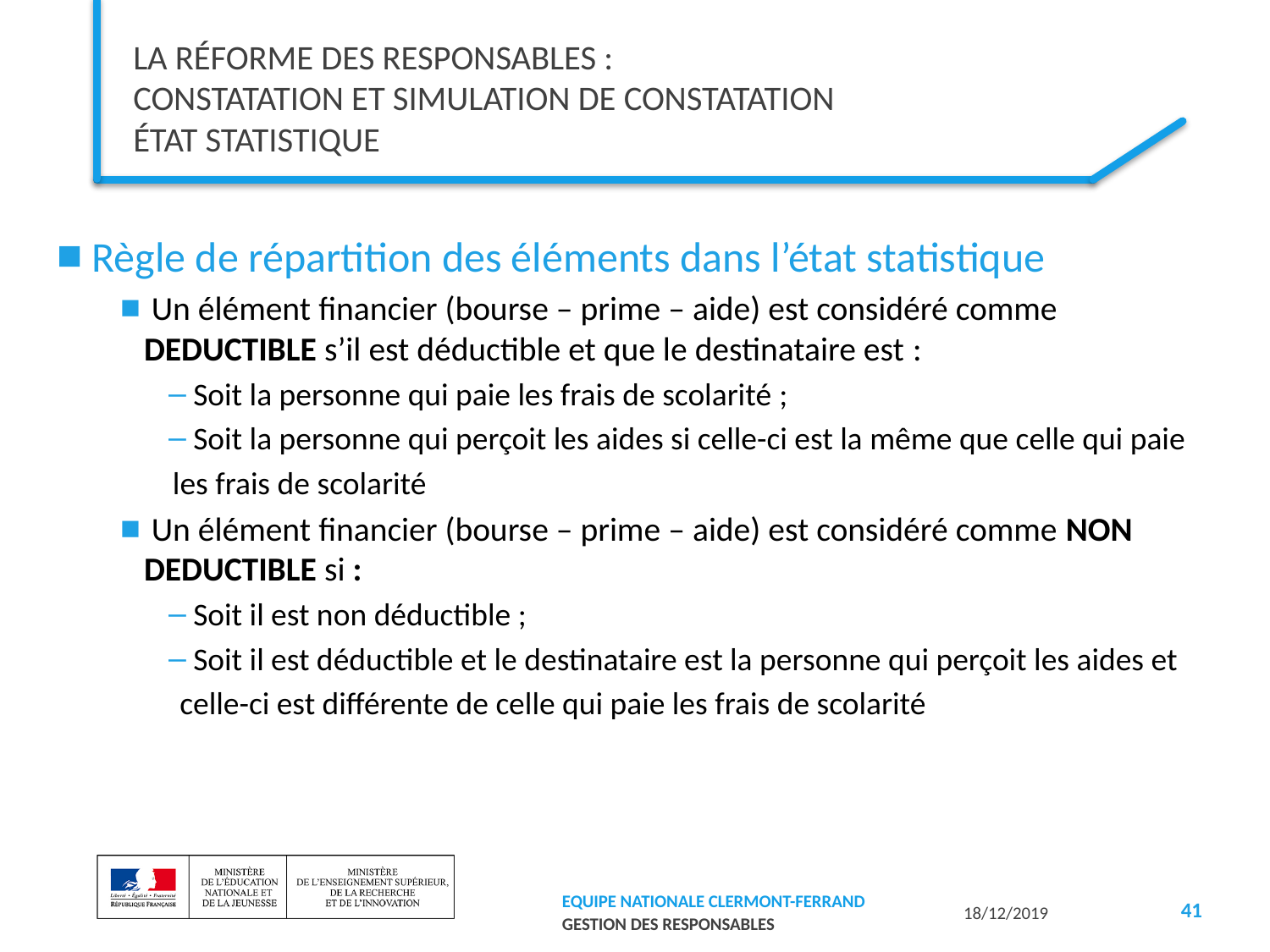

# la réforme des responsables : constatation et simulation de constatation état statistique
 Règle de répartition des éléments dans l’état statistique
 Un élément financier (bourse – prime – aide) est considéré comme DEDUCTIBLE s’il est déductible et que le destinataire est :
 Soit la personne qui paie les frais de scolarité ;
 Soit la personne qui perçoit les aides si celle-ci est la même que celle qui paie
    les frais de scolarité
 Un élément financier (bourse – prime – aide) est considéré comme NON DEDUCTIBLE si :
 Soit il est non déductible ;
 Soit il est déductible et le destinataire est la personne qui perçoit les aides et
     celle-ci est différente de celle qui paie les frais de scolarité
41